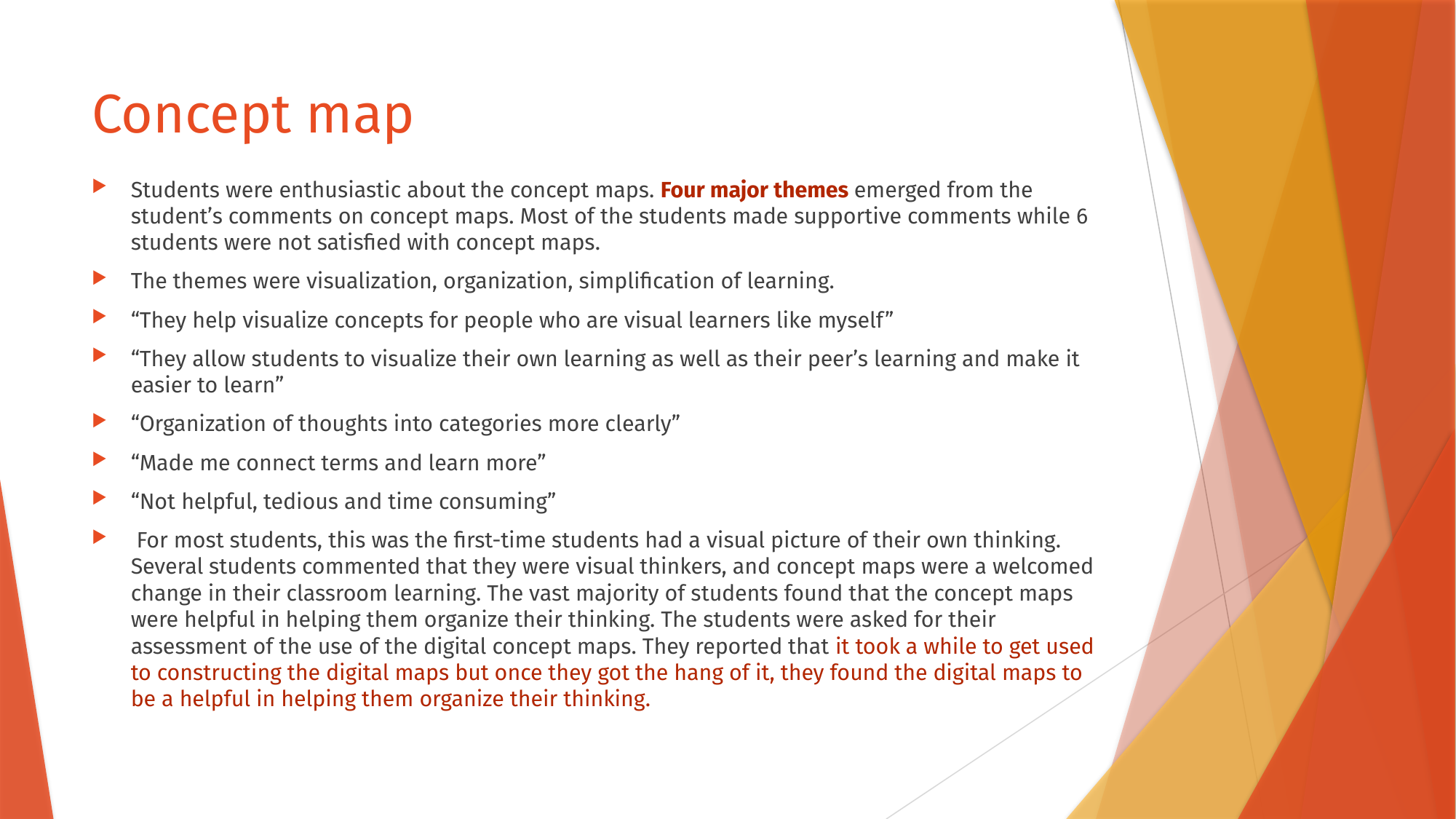

# Concept map
Students were enthusiastic about the concept maps. Four major themes emerged from the student’s comments on concept maps. Most of the students made supportive comments while 6 students were not satisfied with concept maps.
The themes were visualization, organization, simplification of learning.
“They help visualize concepts for people who are visual learners like myself”
“They allow students to visualize their own learning as well as their peer’s learning and make it easier to learn”
“Organization of thoughts into categories more clearly”
“Made me connect terms and learn more”
“Not helpful, tedious and time consuming”
 For most students, this was the first-time students had a visual picture of their own thinking. Several students commented that they were visual thinkers, and concept maps were a welcomed change in their classroom learning. The vast majority of students found that the concept maps were helpful in helping them organize their thinking. The students were asked for their assessment of the use of the digital concept maps. They reported that it took a while to get used to constructing the digital maps but once they got the hang of it, they found the digital maps to be a helpful in helping them organize their thinking.